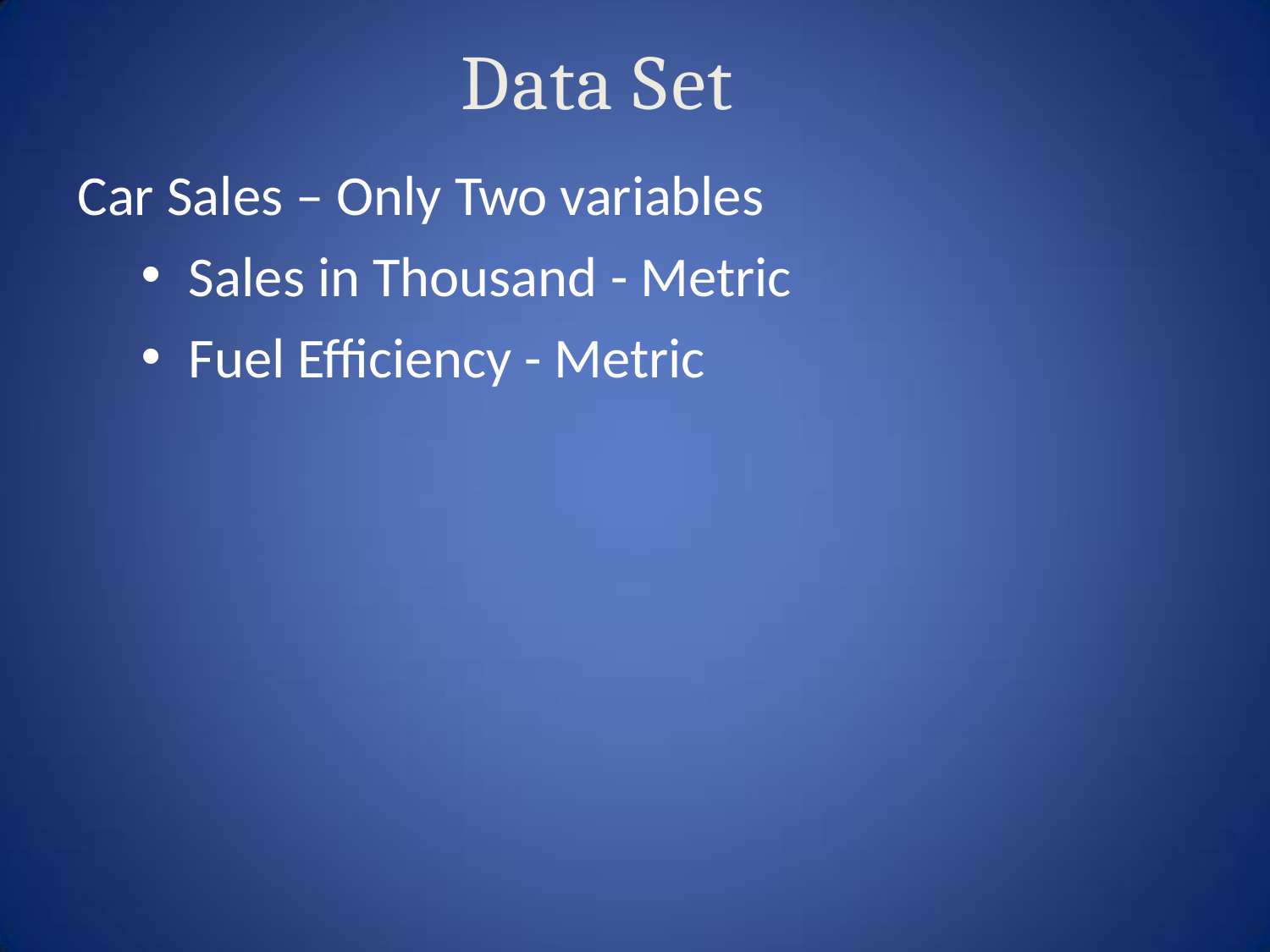

# Data Set
Car Sales – Only Two variables
Sales in Thousand - Metric
Fuel Efficiency - Metric